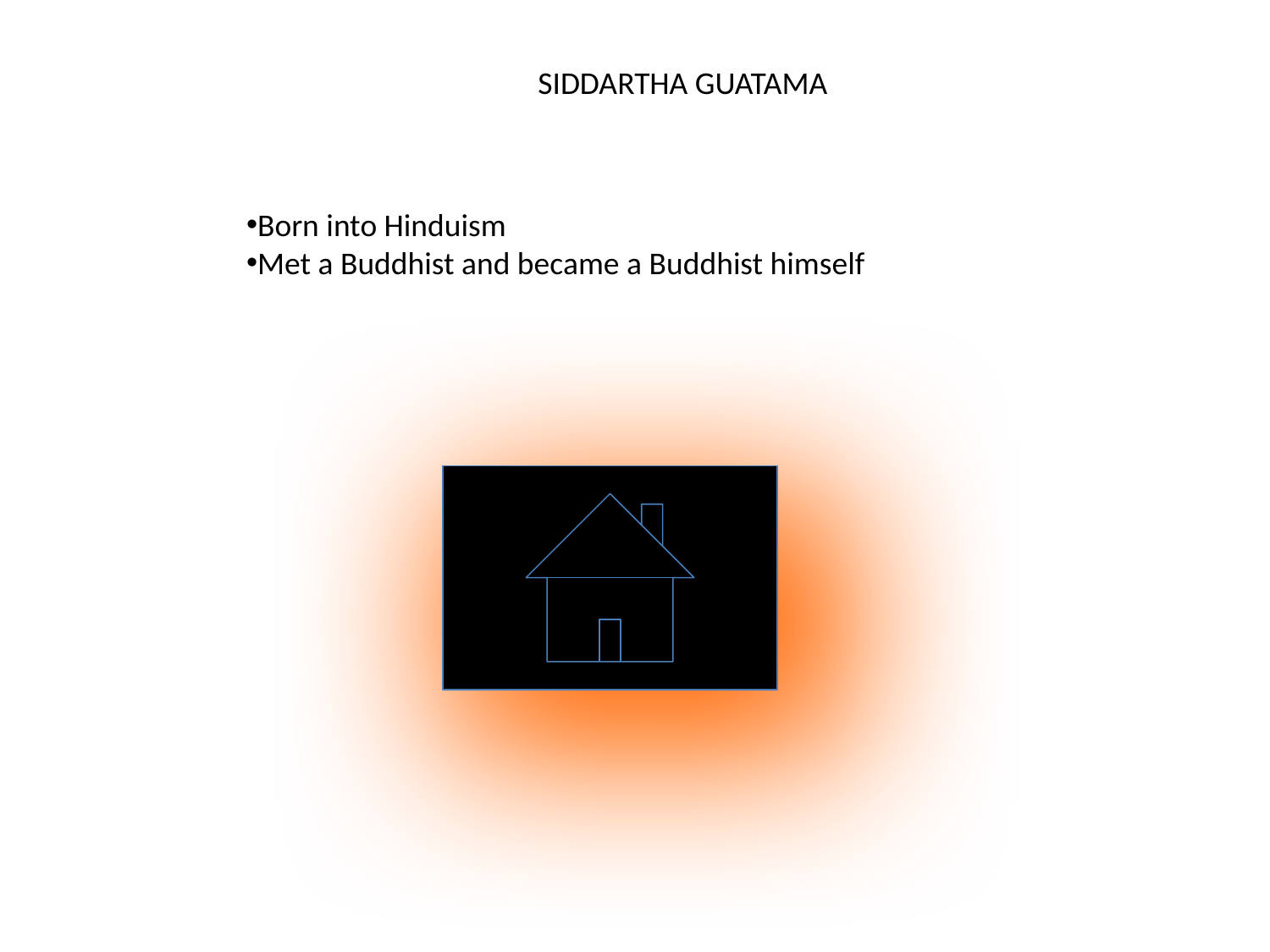

SIDDARTHA GUATAMA
Born into Hinduism
Met a Buddhist and became a Buddhist himself